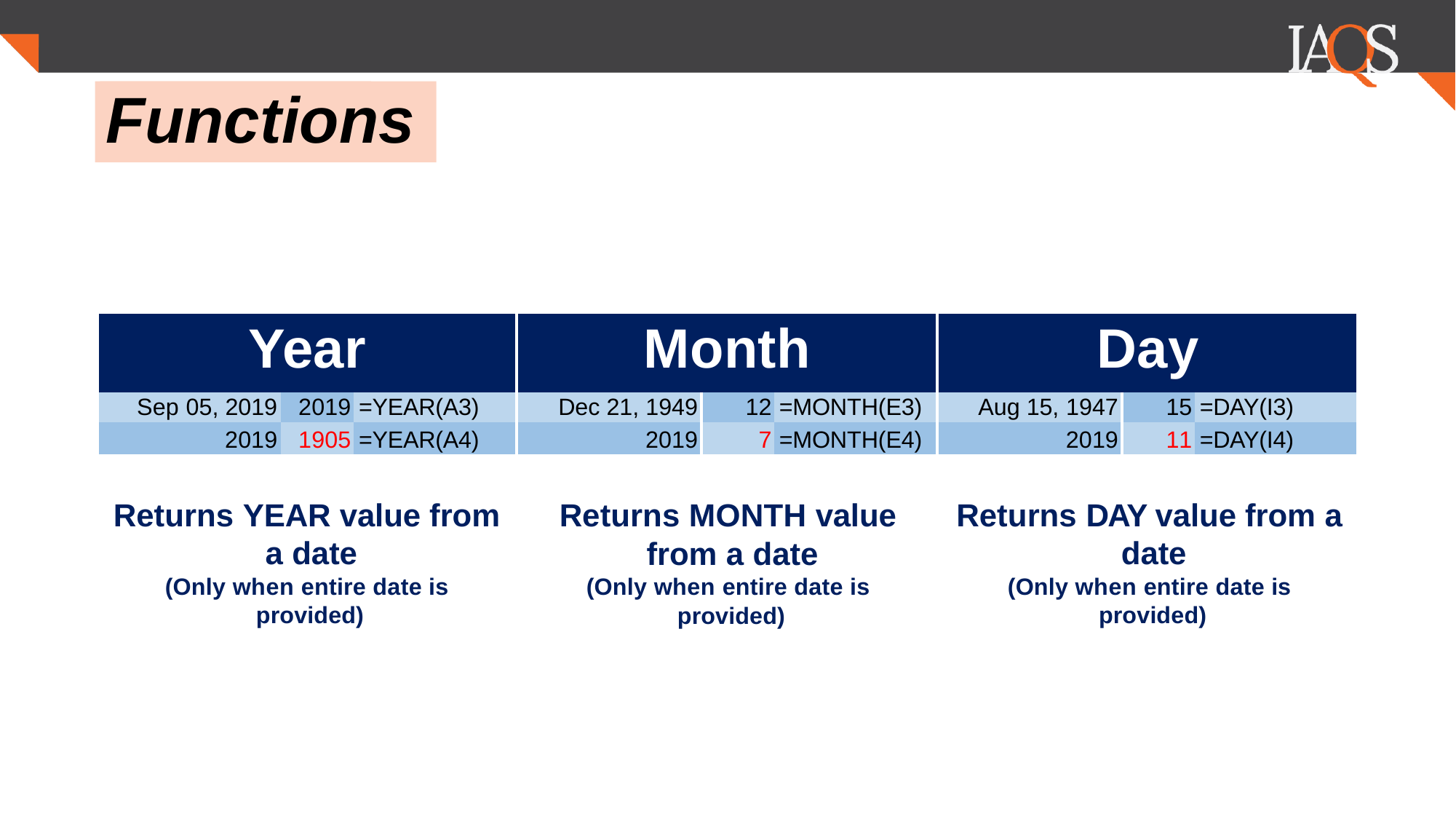

.
# Functions

| Year |  |  | Month |  |  | Day |  |  |
| --- | --- | --- | --- | --- | --- | --- | --- | --- |
| Sep 05, 2019 | 2019 | =YEAR(A3) | Dec 21, 1949 | 12 | =MONTH(E3) | Aug 15, 1947 | 15 | =DAY(I3) |
| 2019 | 1905 | =YEAR(A4) | 2019 | 7 | =MONTH(E4) | 2019 | 11 | =DAY(I4) |
Returns YEAR value from  a date
(Only when entire date is  provided)
Returns DAY value from a  date
(Only when entire date is  provided)
Returns MONTH value  from a date
(Only when entire date is  provided)